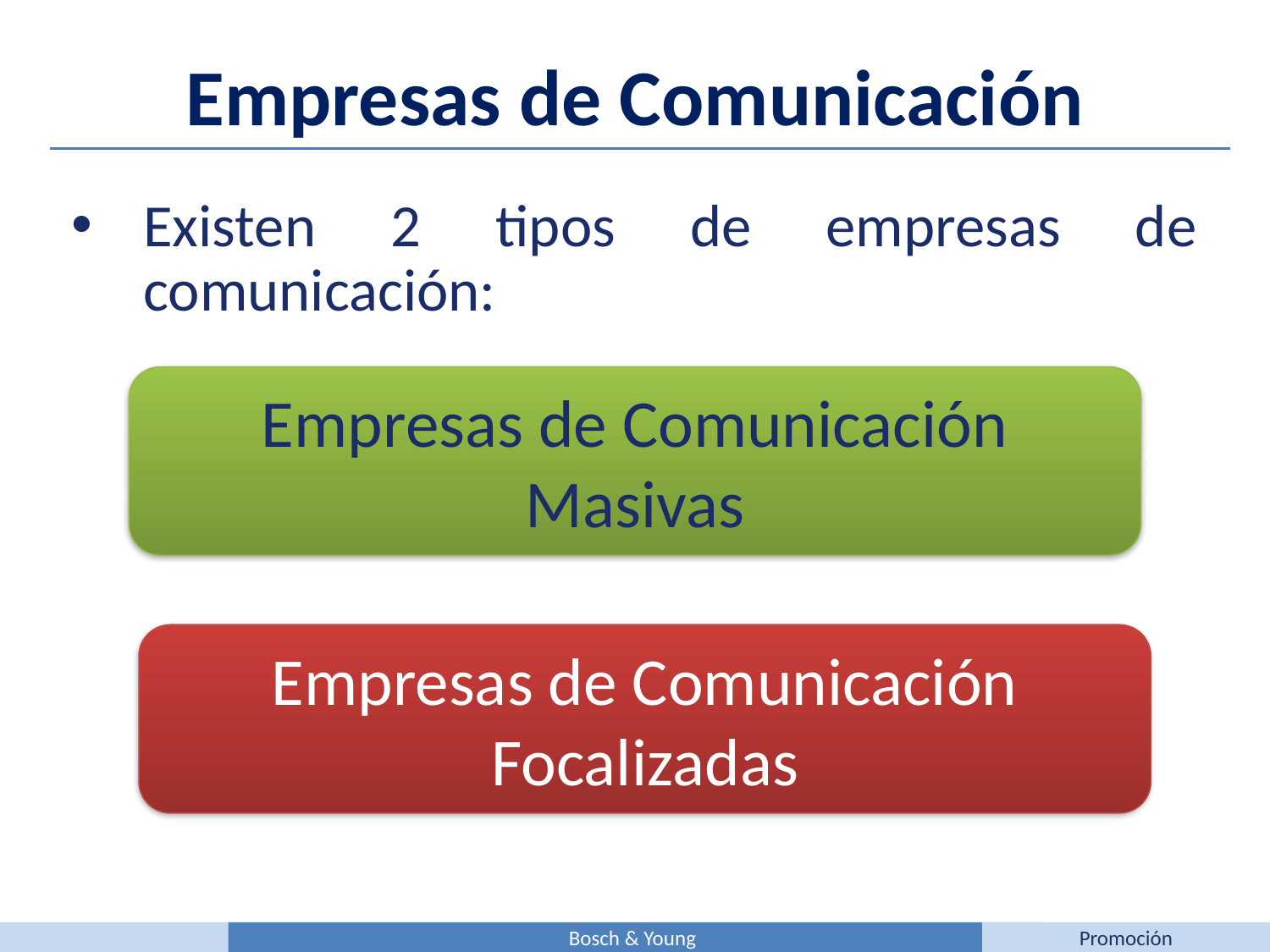

Empresas de Comunicación
Existen 2 tipos de empresas de comunicación:

Empresas de Comunicación Masivas
Empresas de Comunicación Focalizadas

Bosch & Young
Promoción